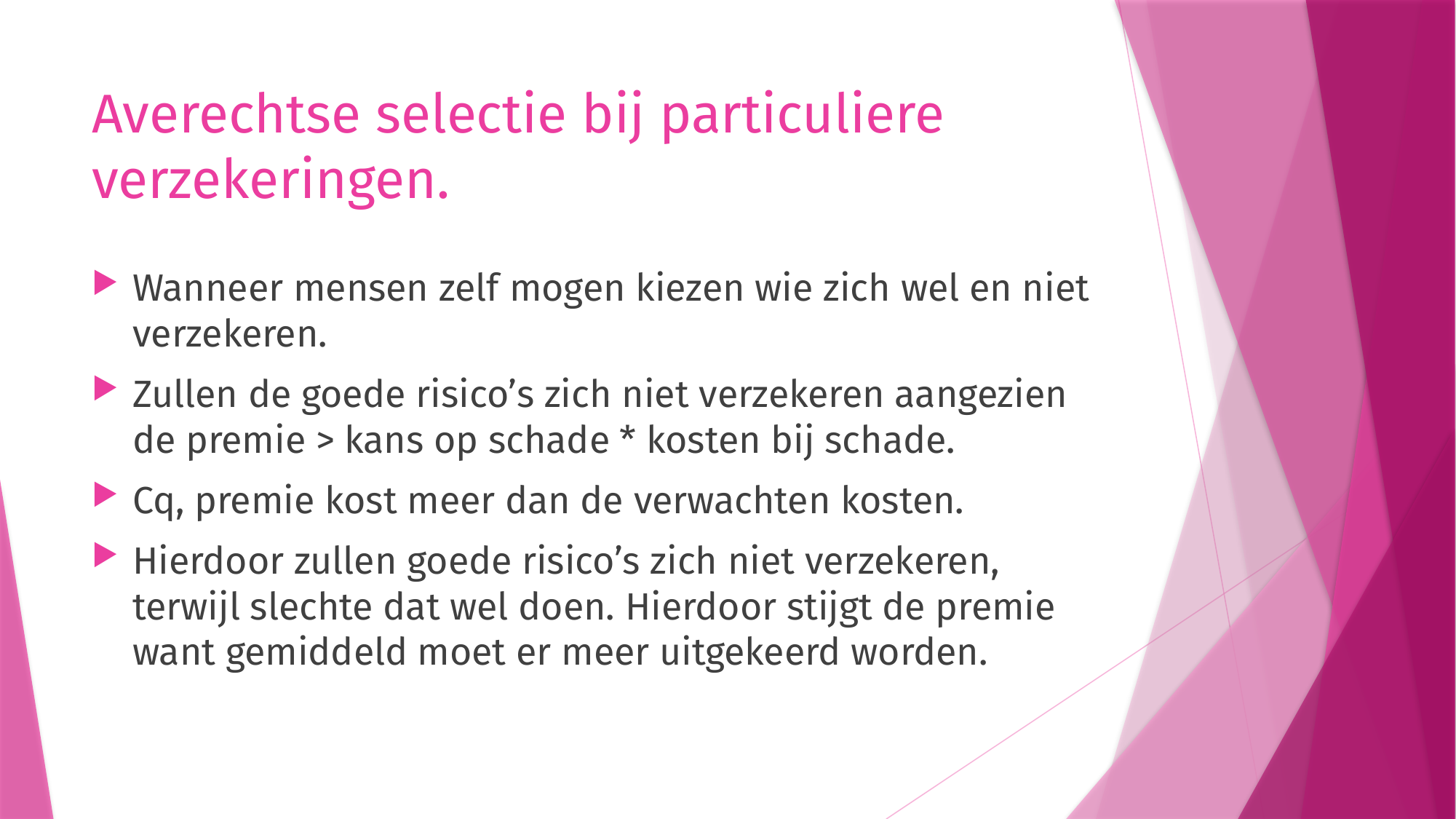

# Averechtse selectie bij particuliere verzekeringen.
Wanneer mensen zelf mogen kiezen wie zich wel en niet verzekeren.
Zullen de goede risico’s zich niet verzekeren aangezien de premie > kans op schade * kosten bij schade.
Cq, premie kost meer dan de verwachten kosten.
Hierdoor zullen goede risico’s zich niet verzekeren, terwijl slechte dat wel doen. Hierdoor stijgt de premie want gemiddeld moet er meer uitgekeerd worden.